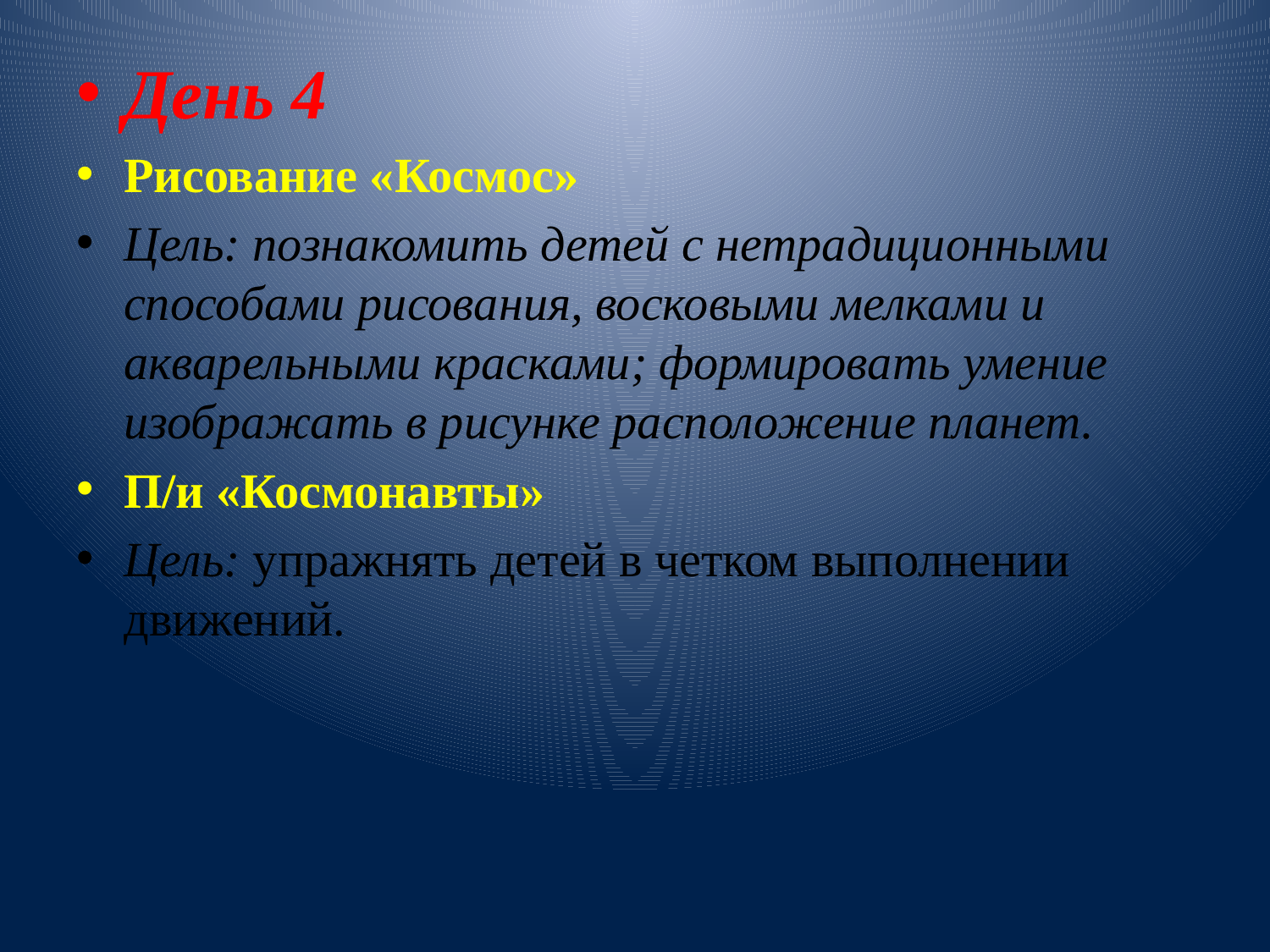

#
День 4
Рисование «Космос»
Цель: познакомить детей с нетрадиционными способами рисования, восковыми мелками и акварельными красками; формировать умение изображать в рисунке расположение планет.
П/и «Космонавты»
Цель: упражнять детей в четком выполнении движений.